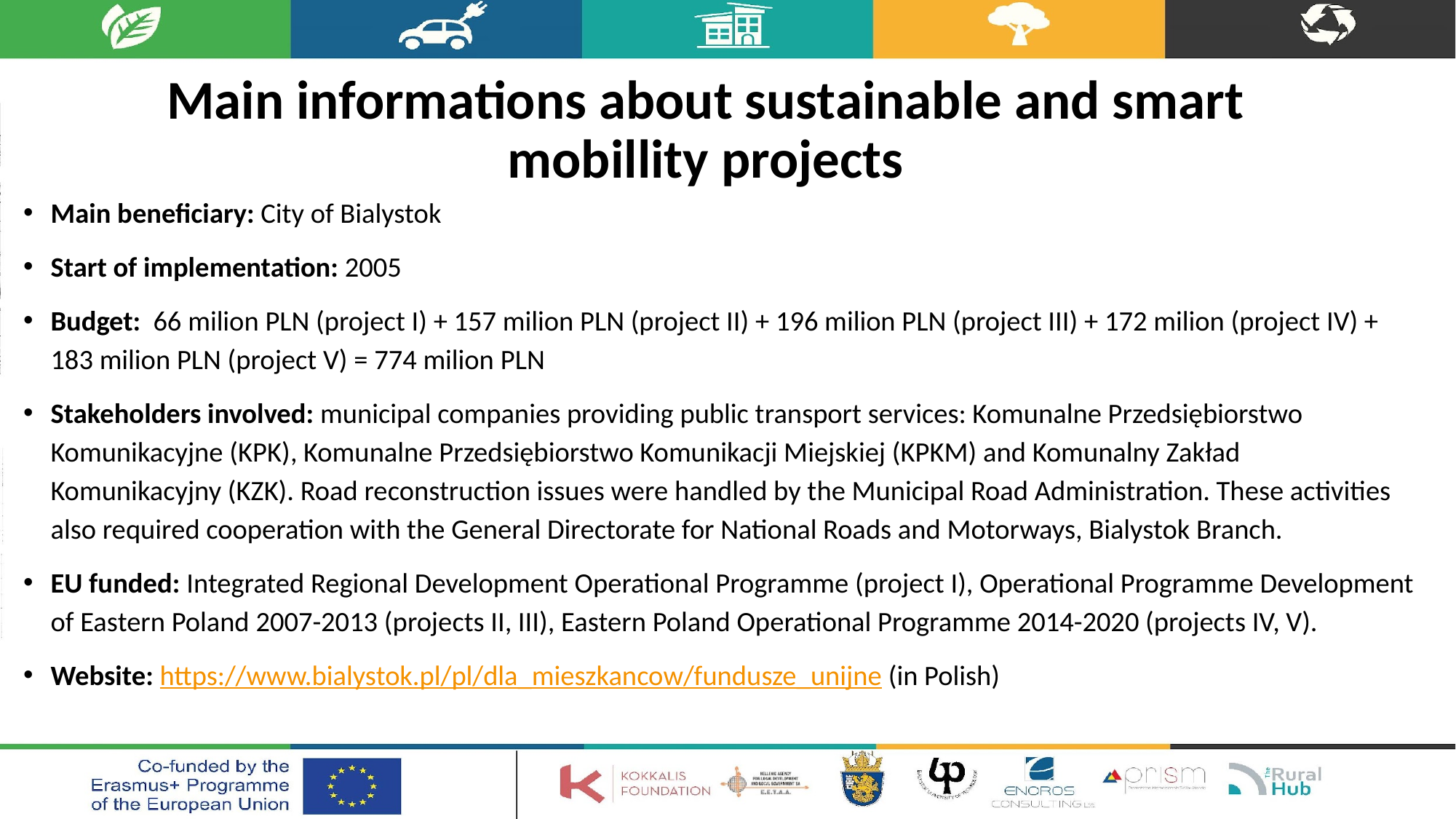

# Main informations about sustainable and smart mobillity projects
Main beneficiary: City of Bialystok
Start of implementation: 2005
Budget:  66 milion PLN (project I) + 157 milion PLN (project II) + 196 milion PLN (project III) + 172 milion (project IV) + 183 milion PLN (project V) = 774 milion PLN
Stakeholders involved: municipal companies providing public transport services: Komunalne Przedsiębiorstwo Komunikacyjne (KPK), Komunalne Przedsiębiorstwo Komunikacji Miejskiej (KPKM) and Komunalny Zakład Komunikacyjny (KZK). Road reconstruction issues were handled by the Municipal Road Administration. These activities also required cooperation with the General Directorate for National Roads and Motorways, Bialystok Branch.
EU funded: Integrated Regional Development Operational Programme (project I), Operational Programme Development of Eastern Poland 2007-2013 (projects II, III), Eastern Poland Operational Programme 2014-2020 (projects IV, V).
Website: https://www.bialystok.pl/pl/dla_mieszkancow/fundusze_unijne (in Polish)